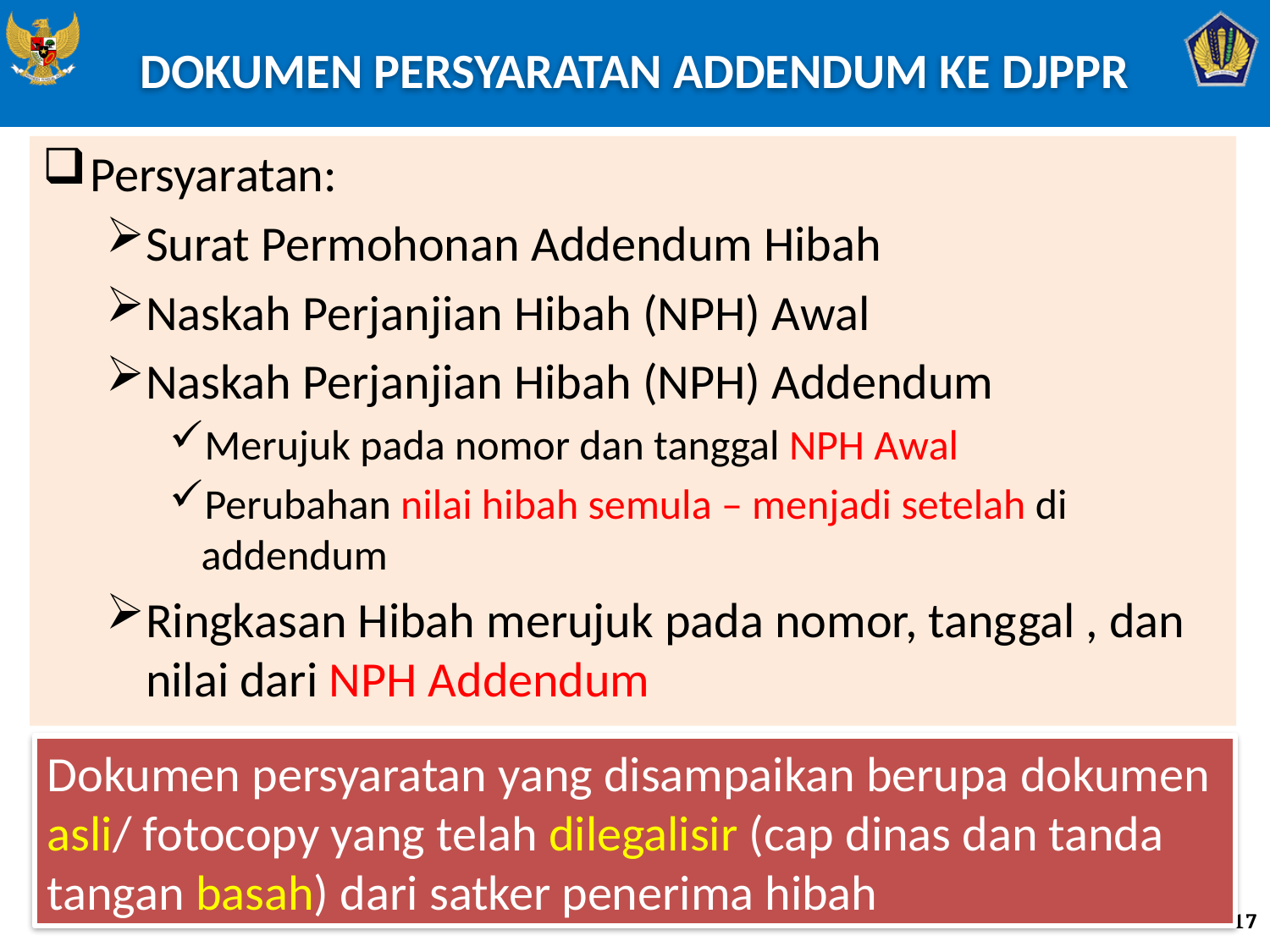

DOKUMEN PERSYARATAN ADDENDUM KE DJPPR
Persyaratan:
Surat Permohonan Addendum Hibah
Naskah Perjanjian Hibah (NPH) Awal
Naskah Perjanjian Hibah (NPH) Addendum
Merujuk pada nomor dan tanggal NPH Awal
Perubahan nilai hibah semula – menjadi setelah di addendum
Ringkasan Hibah merujuk pada nomor, tanggal , dan nilai dari NPH Addendum
Dokumen persyaratan yang disampaikan berupa dokumen asli/ fotocopy yang telah dilegalisir (cap dinas dan tanda tangan basah) dari satker penerima hibah
117